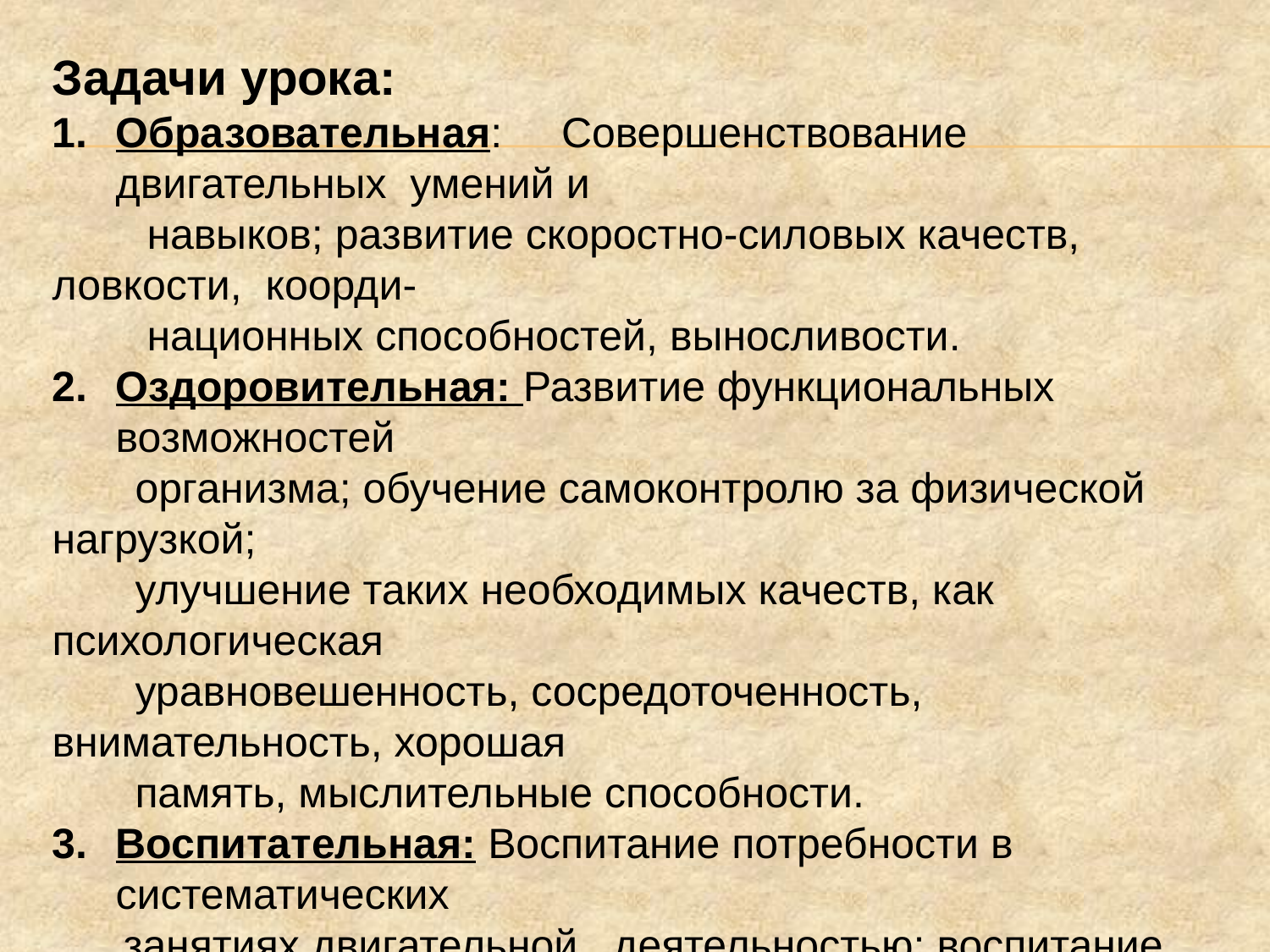

Задачи урока:
Образовательная:     Совершенствование двигательных  умений и
        навыков; развитие скоростно-силовых качеств, ловкости,  коорди-
        национных способностей, выносливости.
Оздоровительная: Развитие функциональных возможностей
       организма; обучение самоконтролю за физической нагрузкой;
       улучшение таких необходимых качеств, как психологическая
       уравновешенность, сосредоточенность, внимательность, хорошая
       память, мыслительные способности.
Воспитательная: Воспитание потребности в систематических
      занятиях двигательной   деятельностью; воспитание моральных и волевых качеств; понимание ценности и важности поддержания организма в здоровом состоянии; внимательного отношения к товарищам.